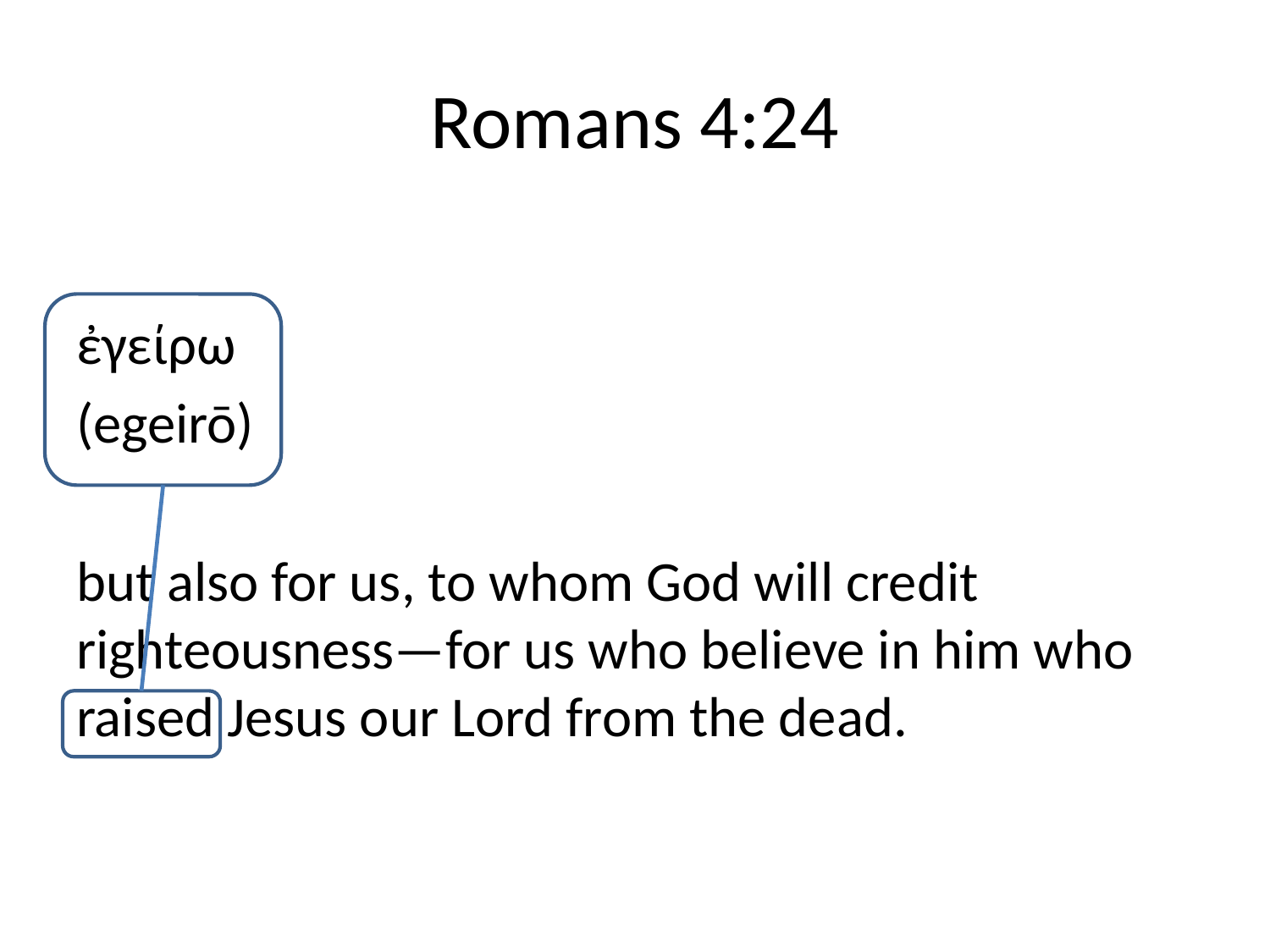

# Romans 4:24

ἐγείρω
(egeirō)

but also for us, to whom God will credit righteousness—for us who believe in him who raised Jesus our Lord from the dead.